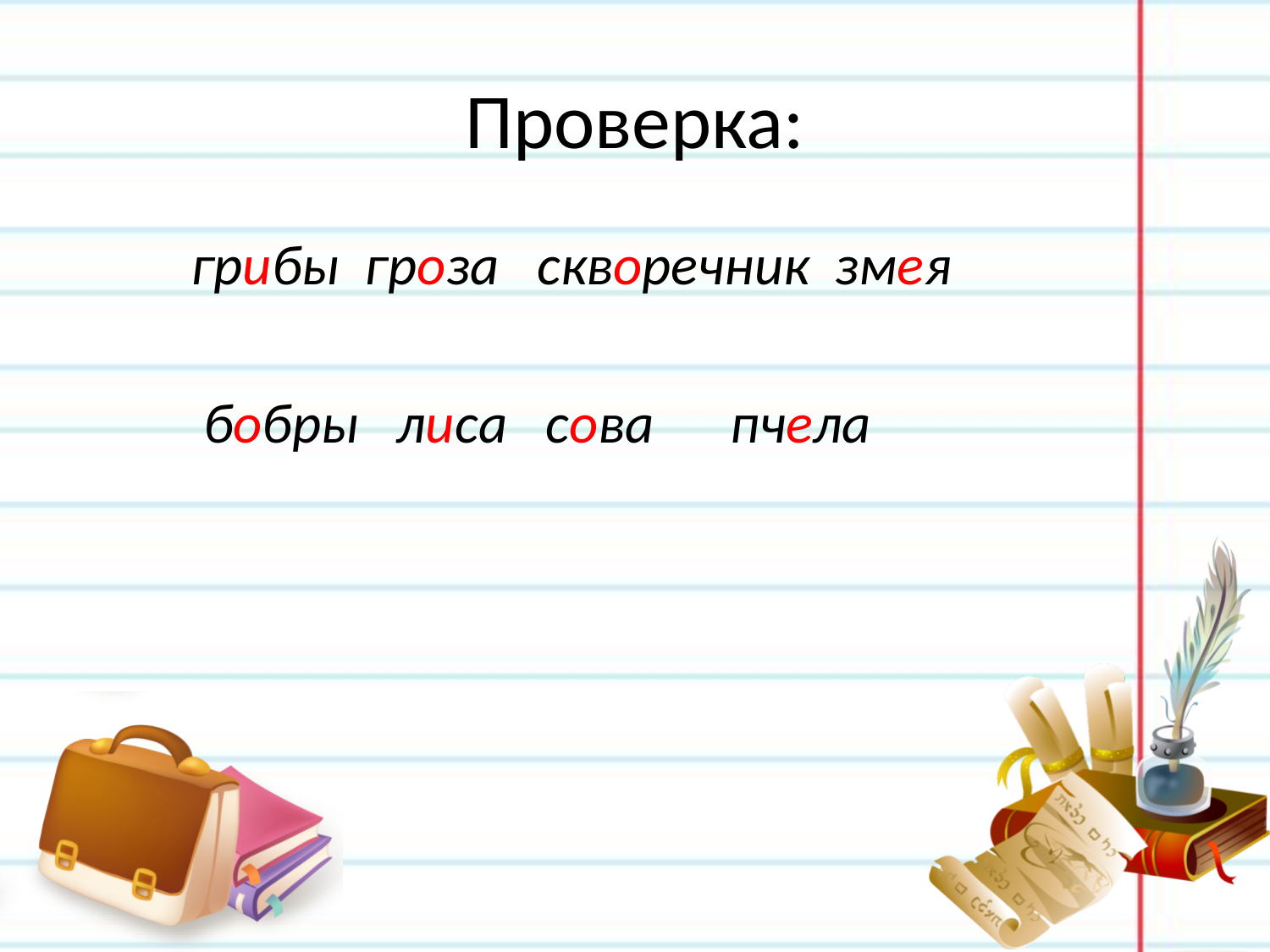

# Проверка:
         грибы  гроза   скворечник  змея

          бобры   лиса   сова      пчела